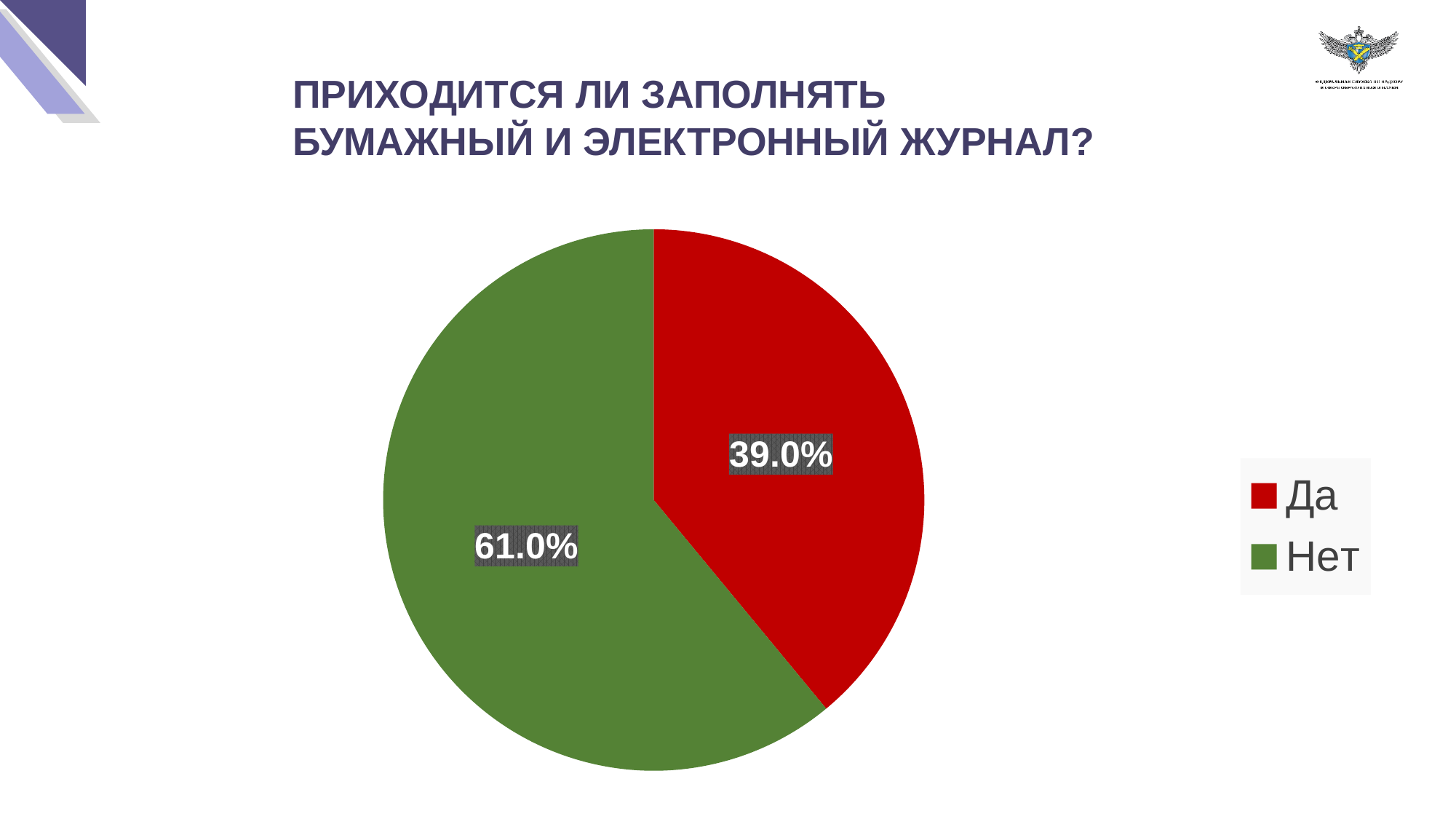

ПРИХОДИТСЯ ЛИ ЗАПОЛНЯТЬ БУМАЖНЫЙ И ЭЛЕКТРОННЫЙ ЖУРНАЛ?

### Chart

| Category | Столбец1 |
|---|---|
| Да | 0.39000000000000007 |
| Нет | 0.6100000000000001 |